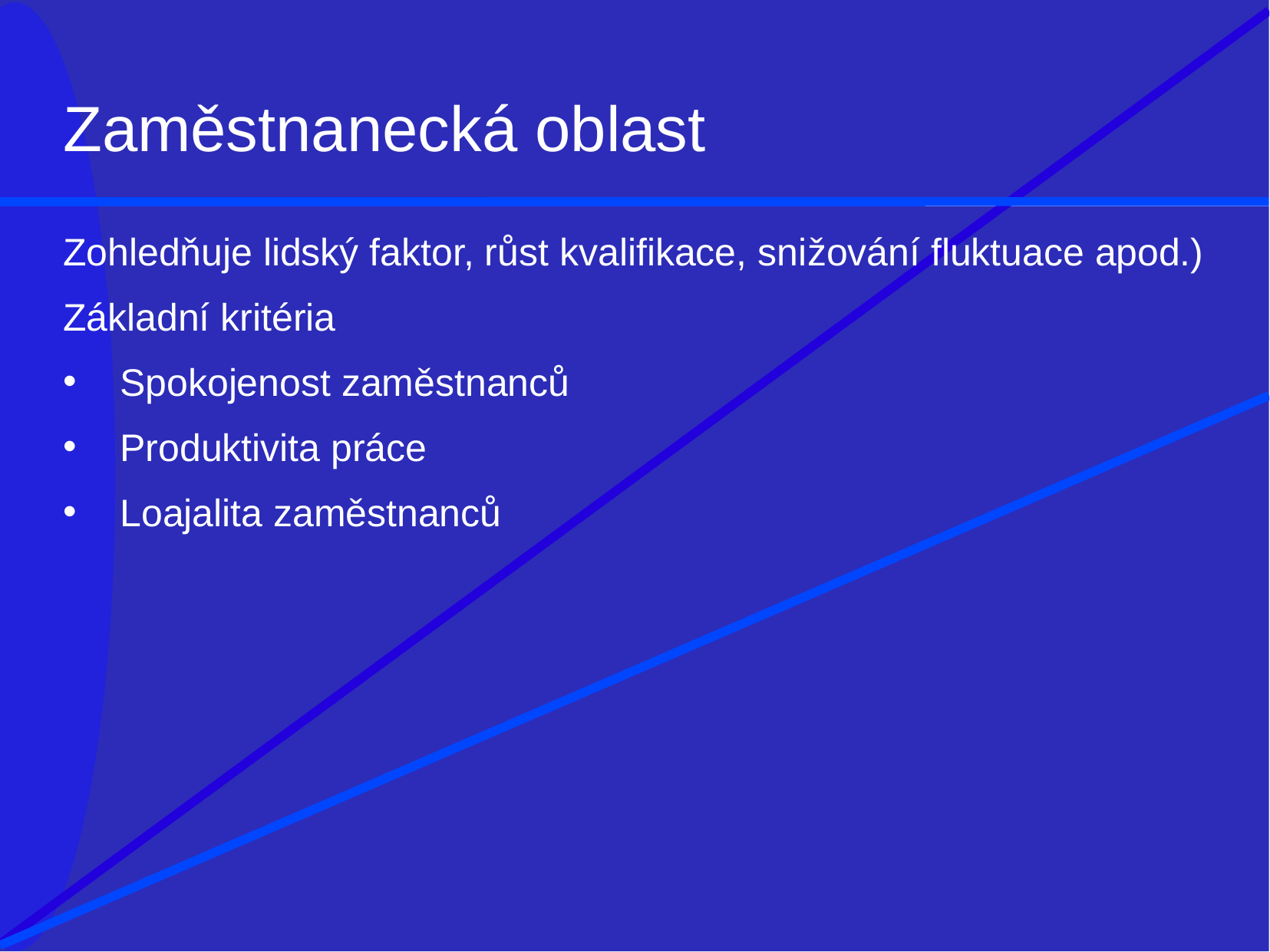

# Zaměstnanecká oblast
Zohledňuje lidský faktor, růst kvalifikace, snižování fluktuace apod.)
Základní kritéria
Spokojenost zaměstnanců
Produktivita práce
Loajalita zaměstnanců